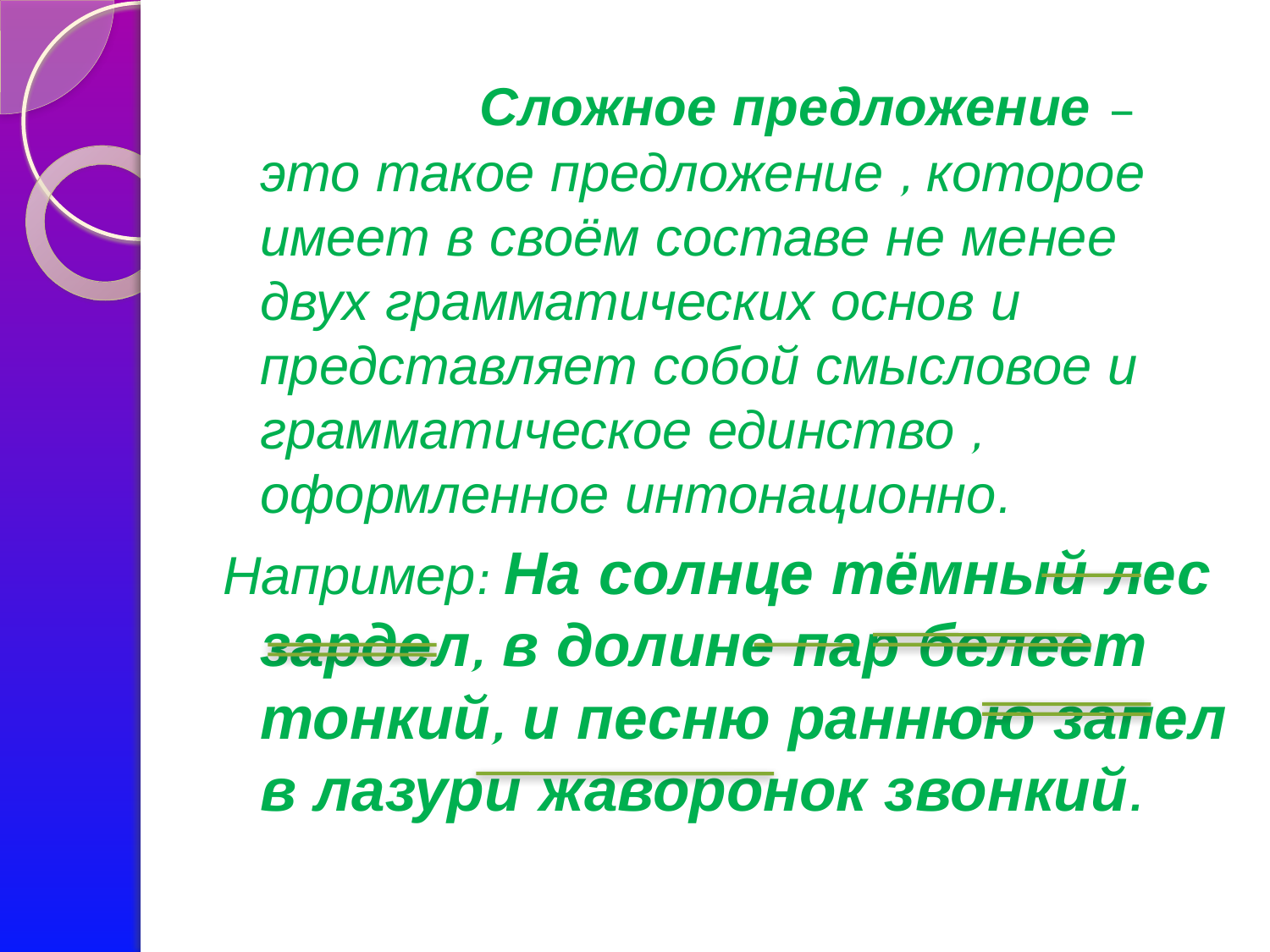

Сложное предложение – это такое предложение , которое имеет в своём составе не менее двух грамматических основ и представляет собой смысловое и грамматическое единство , оформленное интонационно.
Например: На солнце тёмный лес зардел, в долине пар белеет тонкий, и песню раннюю запел в лазури жаворонок звонкий.